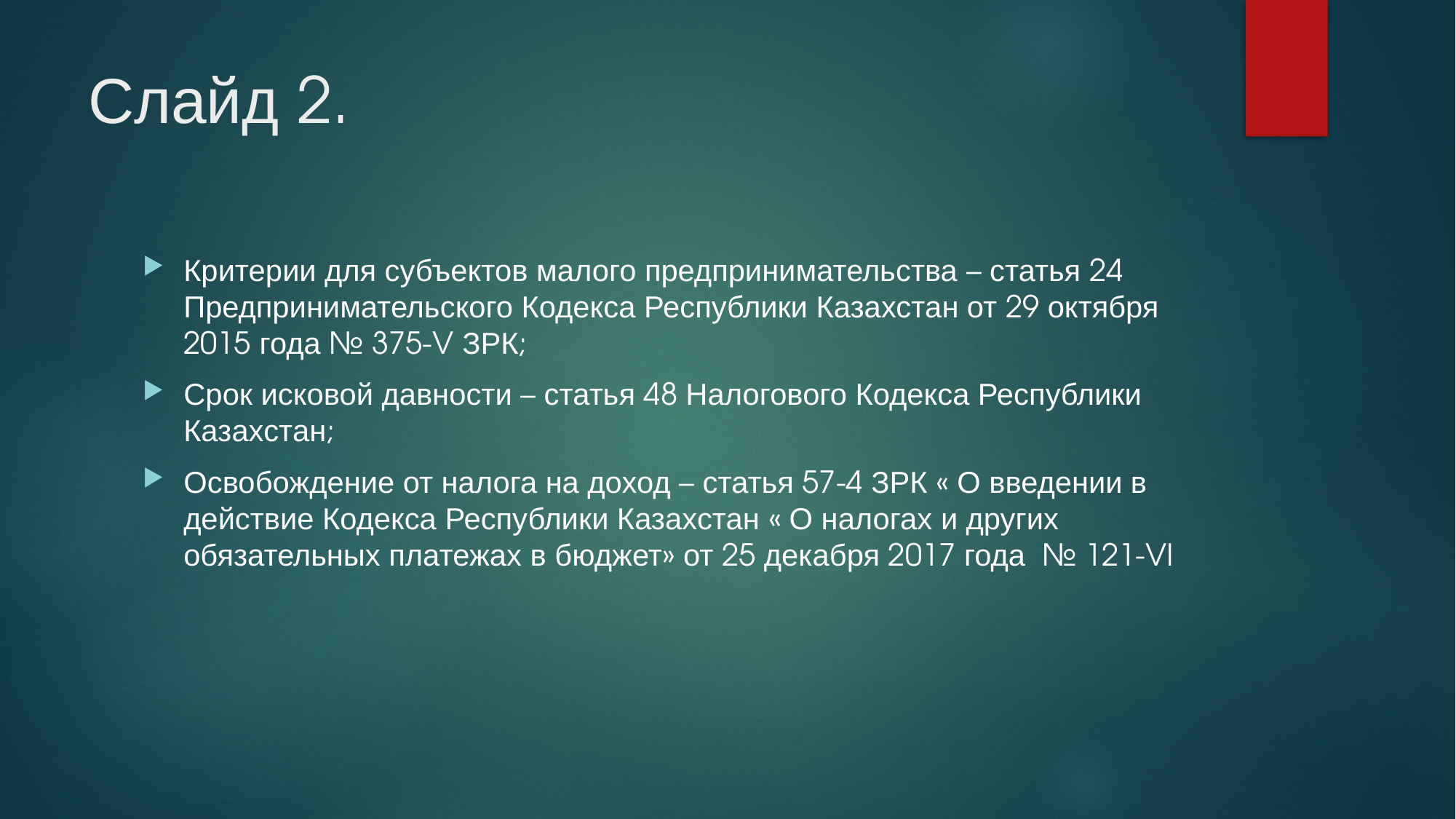

# Слайд 2.
Критерии для субъектов малого предпринимательства – статья 24 Предпринимательского Кодекса Республики Казахстан от 29 октября 2015 года № 375-V ЗРК;
Срок исковой давности – статья 48 Налогового Кодекса Республики Казахстан;
Освобождение от налога на доход – статья 57-4 ЗРК « О введении в действие Кодекса Республики Казахстан « О налогах и других обязательных платежах в бюджет» от 25 декабря 2017 года  № 121-VI